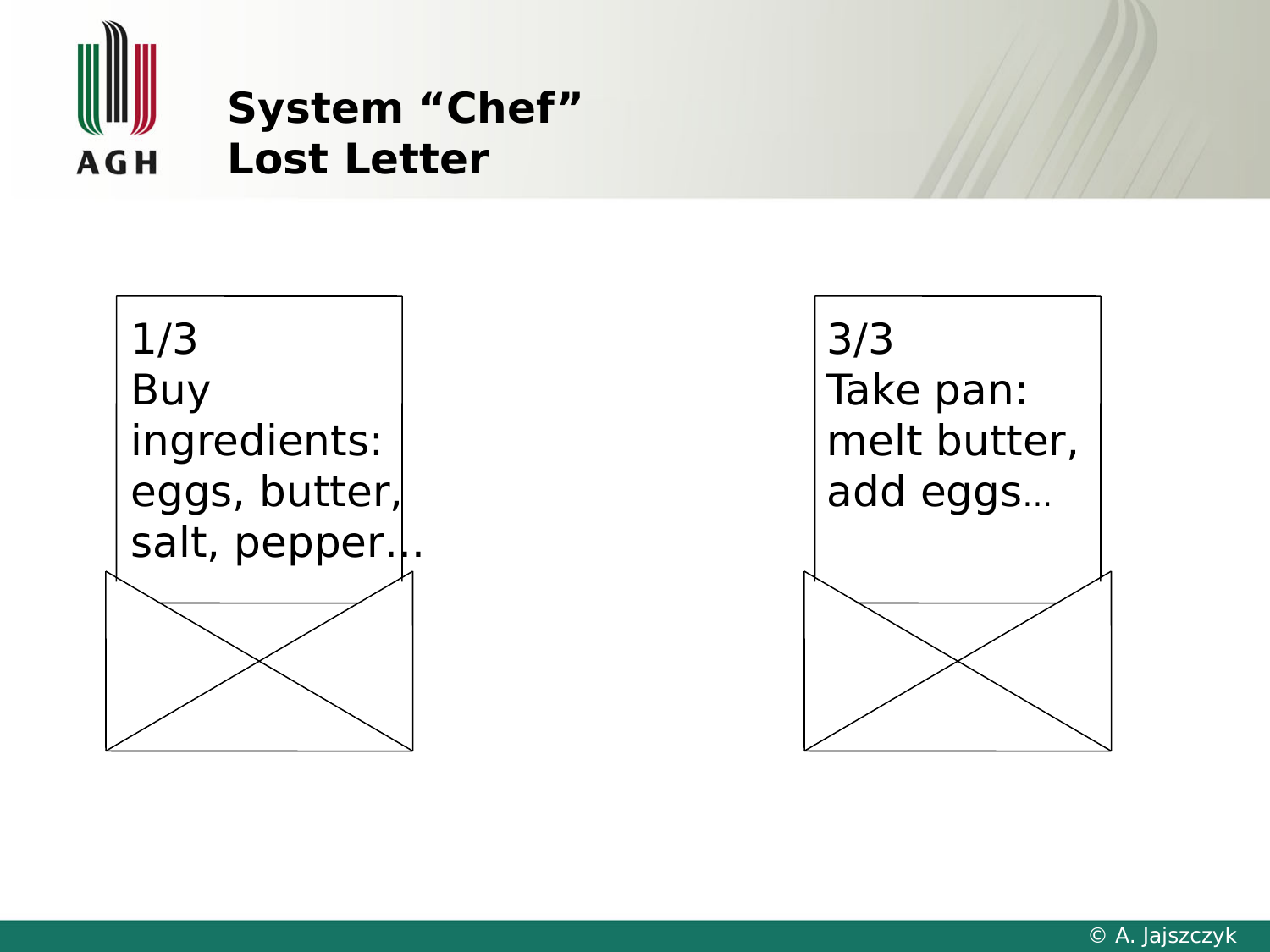

# System “Chef” Lost Letter

1/3
Buy
ingredients:
eggs, butter,
salt, pepper...
3/3
Take pan:
melt butter,
add eggs...